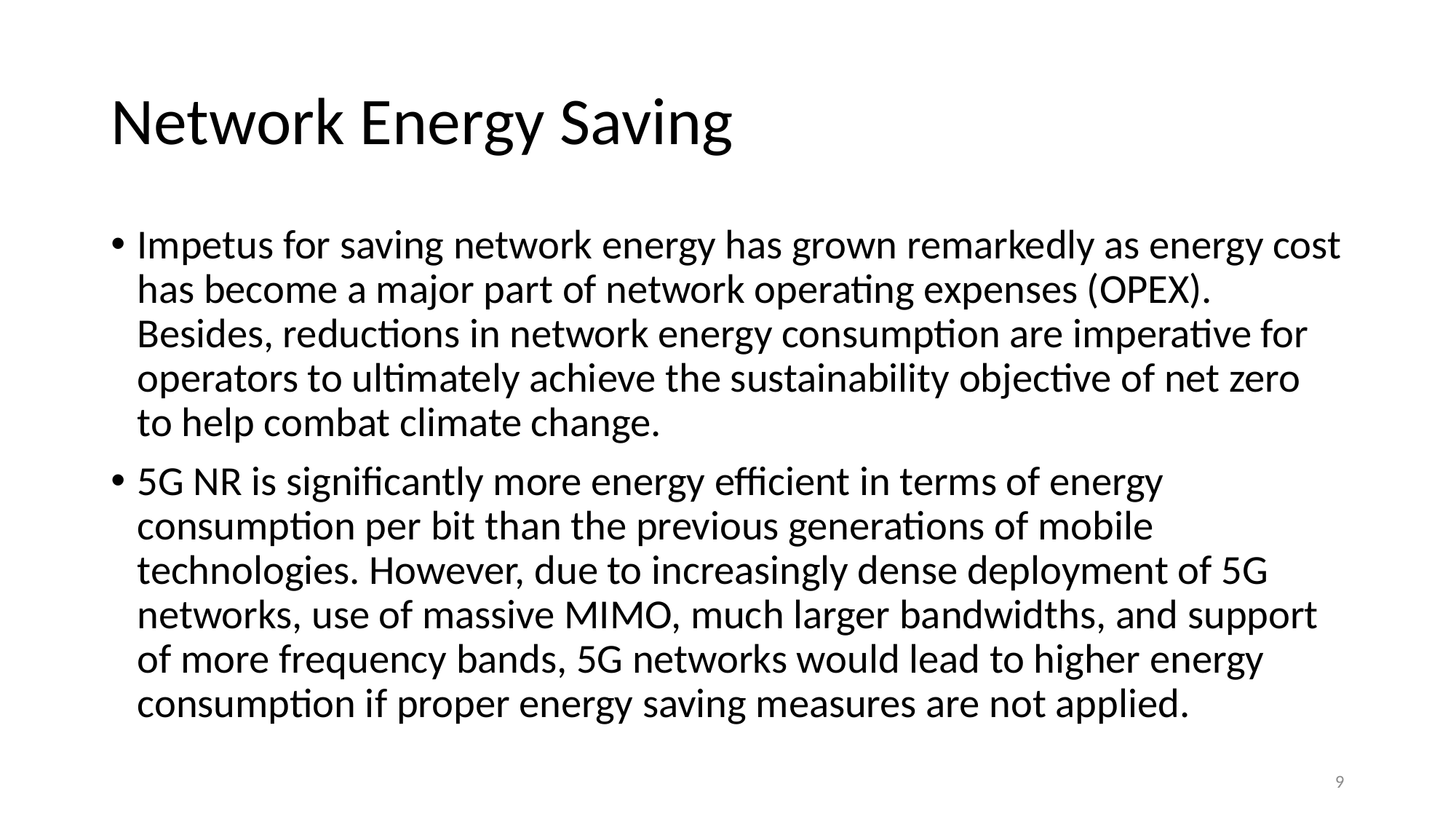

# Network Energy Saving
Impetus for saving network energy has grown remarkedly as energy cost has become a major part of network operating expenses (OPEX). Besides, reductions in network energy consumption are imperative for operators to ultimately achieve the sustainability objective of net zero to help combat climate change.
5G NR is significantly more energy efficient in terms of energy consumption per bit than the previous generations of mobile technologies. However, due to increasingly dense deployment of 5G networks, use of massive MIMO, much larger bandwidths, and support of more frequency bands, 5G networks would lead to higher energy consumption if proper energy saving measures are not applied.
9